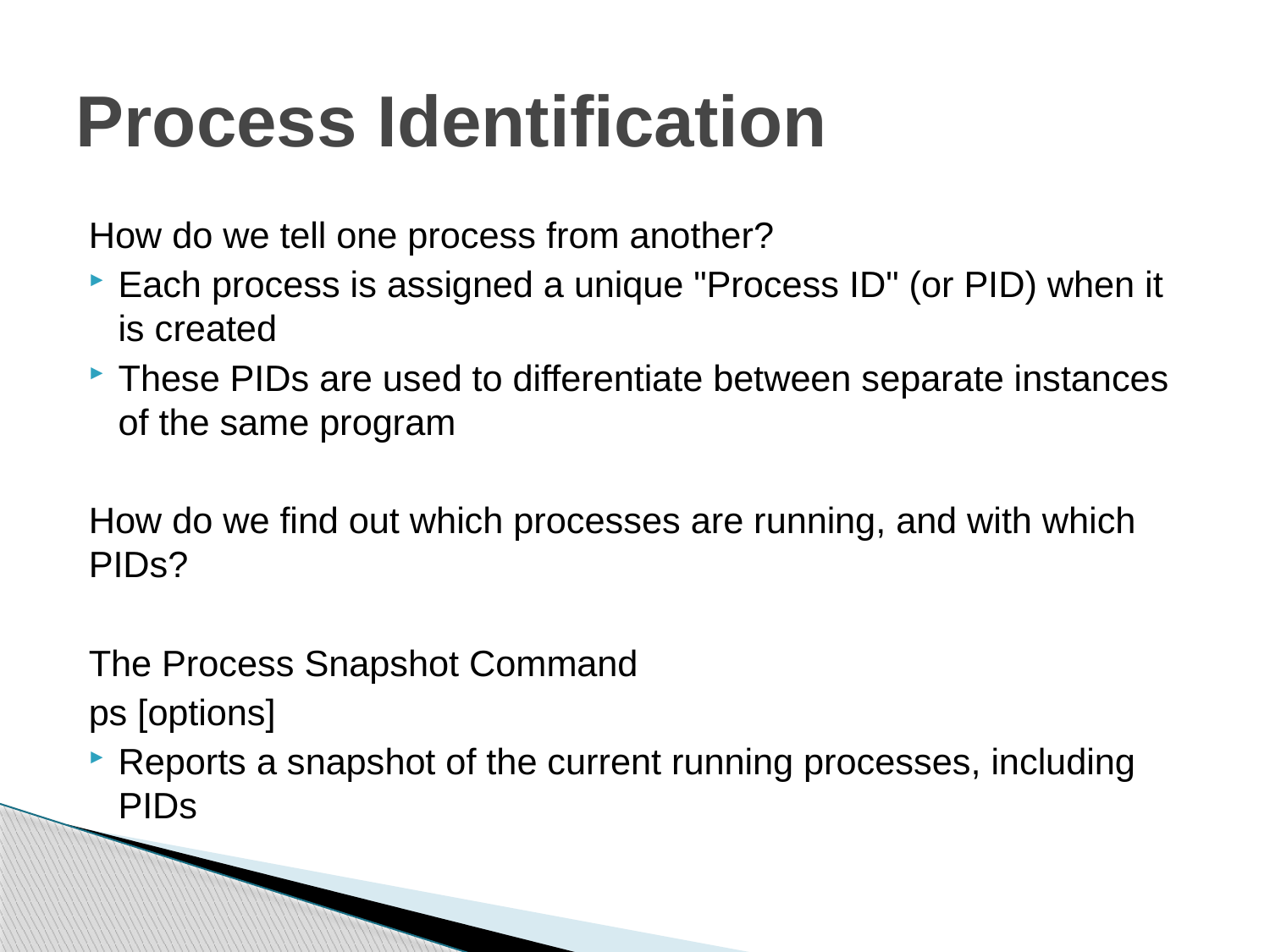

# Process Identification
How do we tell one process from another?
Each process is assigned a unique "Process ID" (or PID) when it is created
These PIDs are used to differentiate between separate instances of the same program

How do we find out which processes are running, and with which PIDs?

The Process Snapshot Command
ps [options]
Reports a snapshot of the current running processes, including PIDs